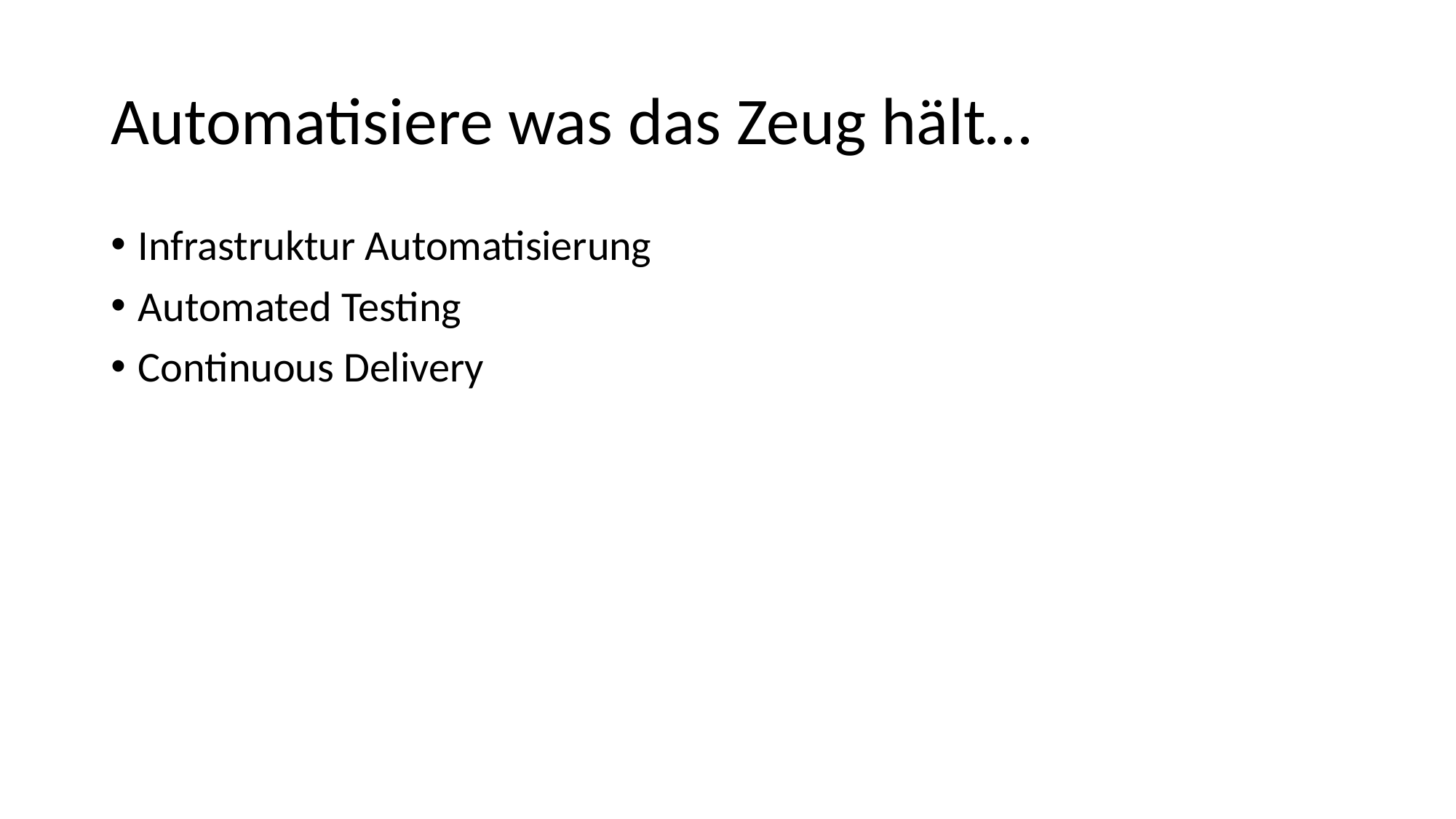

# Automatisiere was das Zeug hält…
Infrastruktur Automatisierung
Automated Testing
Continuous Delivery